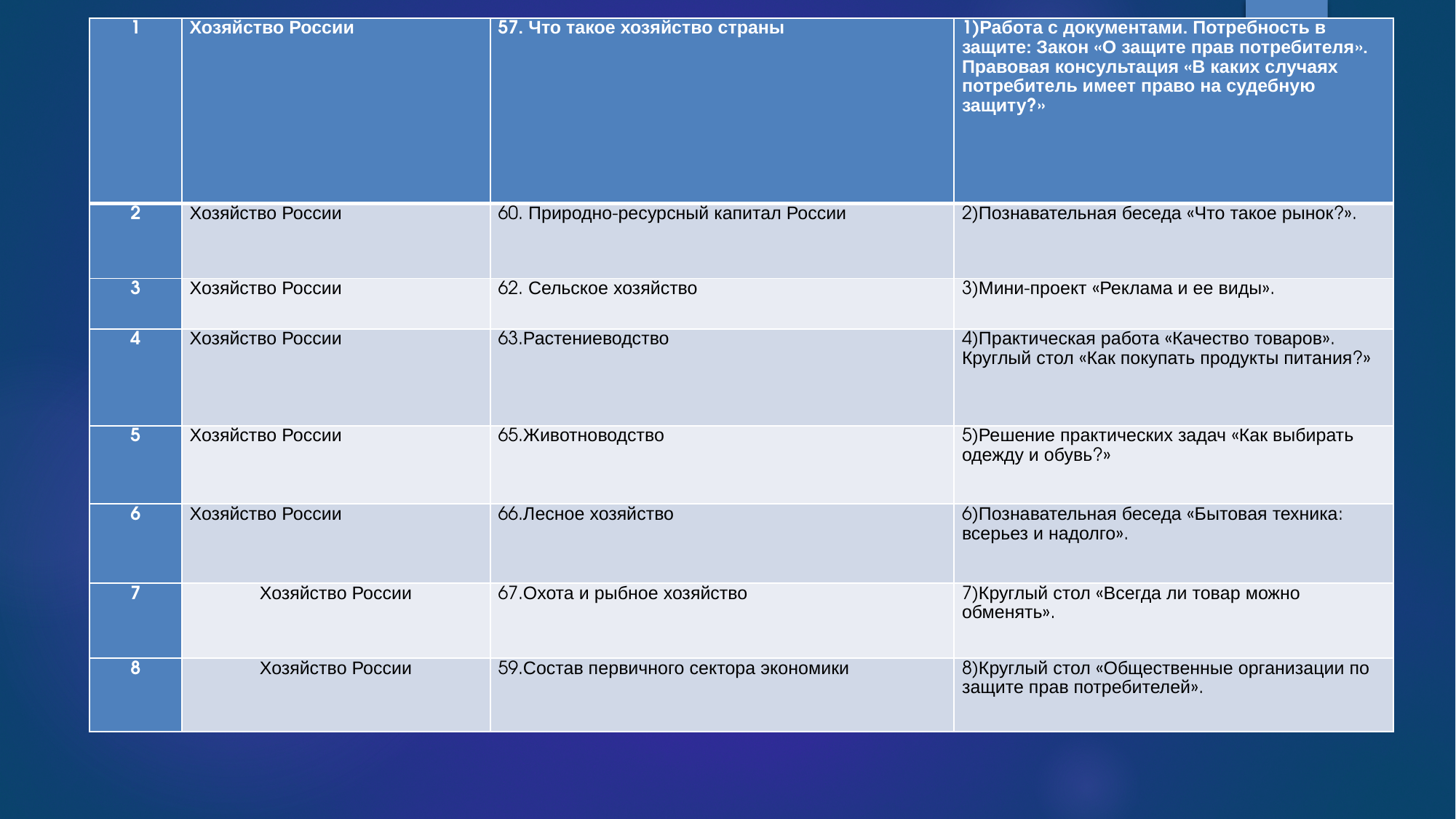

#
| 1 | Хозяйство России | 57. Что такое хозяйство страны | 1)Работа с документами. Потребность в защите: Закон «О защите прав потребителя». Правовая консультация «В каких случаях потребитель имеет право на судебную защиту?» |
| --- | --- | --- | --- |
| 2 | Хозяйство России | 60. Природно-ресурсный капитал России | 2)Познавательная беседа «Что такое рынок?». |
| 3 | Хозяйство России | 62. Сельское хозяйство | 3)Мини-проект «Реклама и ее виды». |
| 4 | Хозяйство России | 63.Растениеводство | 4)Практическая работа «Качество товаров». Круглый стол «Как покупать продукты питания?» |
| 5 | Хозяйство России | 65.Животноводство | 5)Решение практических задач «Как выбирать одежду и обувь?» |
| 6 | Хозяйство России | 66.Лесное хозяйство | 6)Познавательная беседа «Бытовая техника: всерьез и надолго». |
| 7 | Хозяйство России | 67.Охота и рыбное хозяйство | 7)Круглый стол «Всегда ли товар можно обменять». |
| 8 | Хозяйство России | 59.Состав первичного сектора экономики | 8)Круглый стол «Общественные организации по защите прав потребителей». |